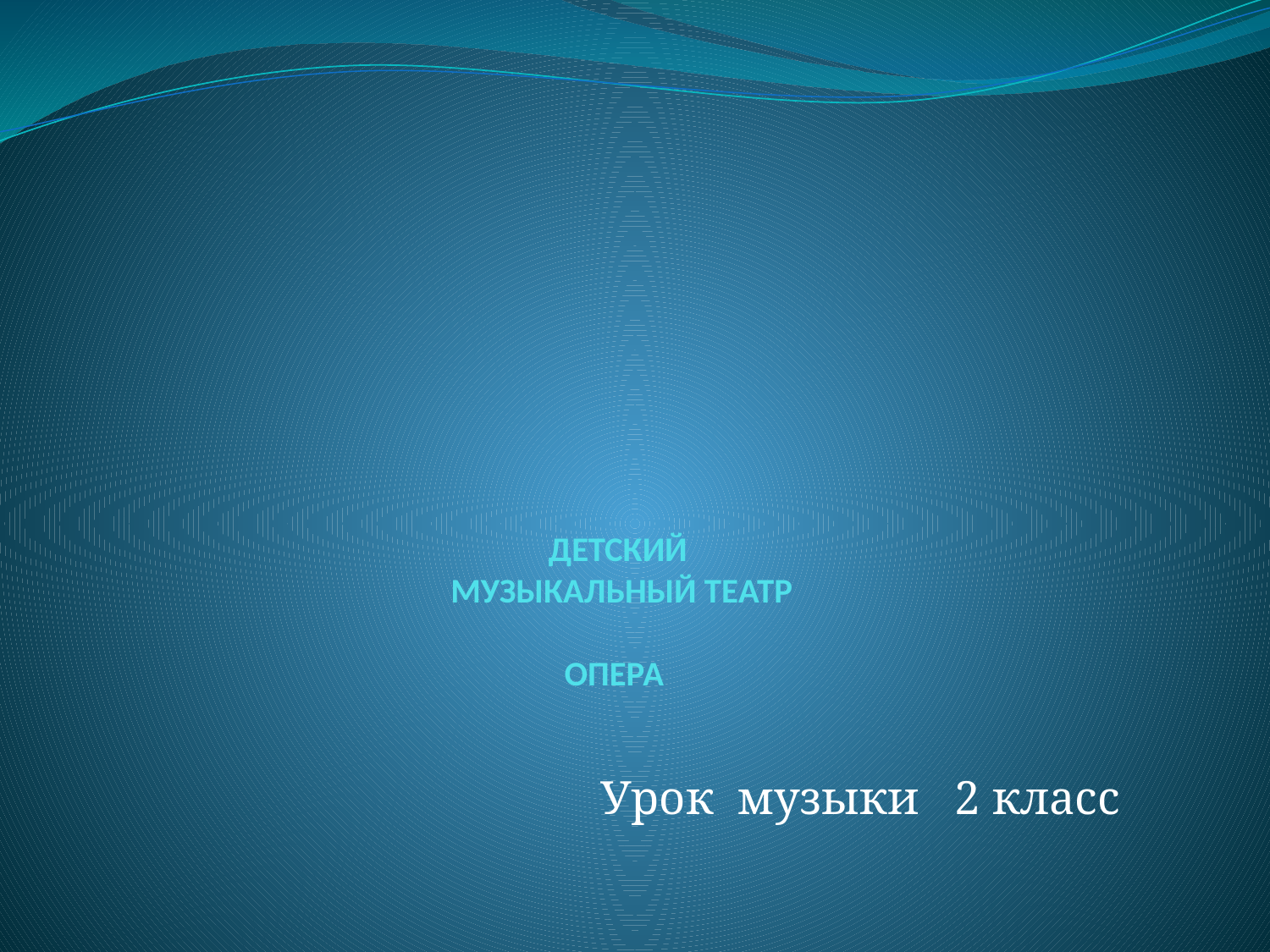

# ДЕТСКИЙ МУЗЫКАЛЬНЫЙ ТЕАТР ОПЕРА
Урок  музыки   2 класс